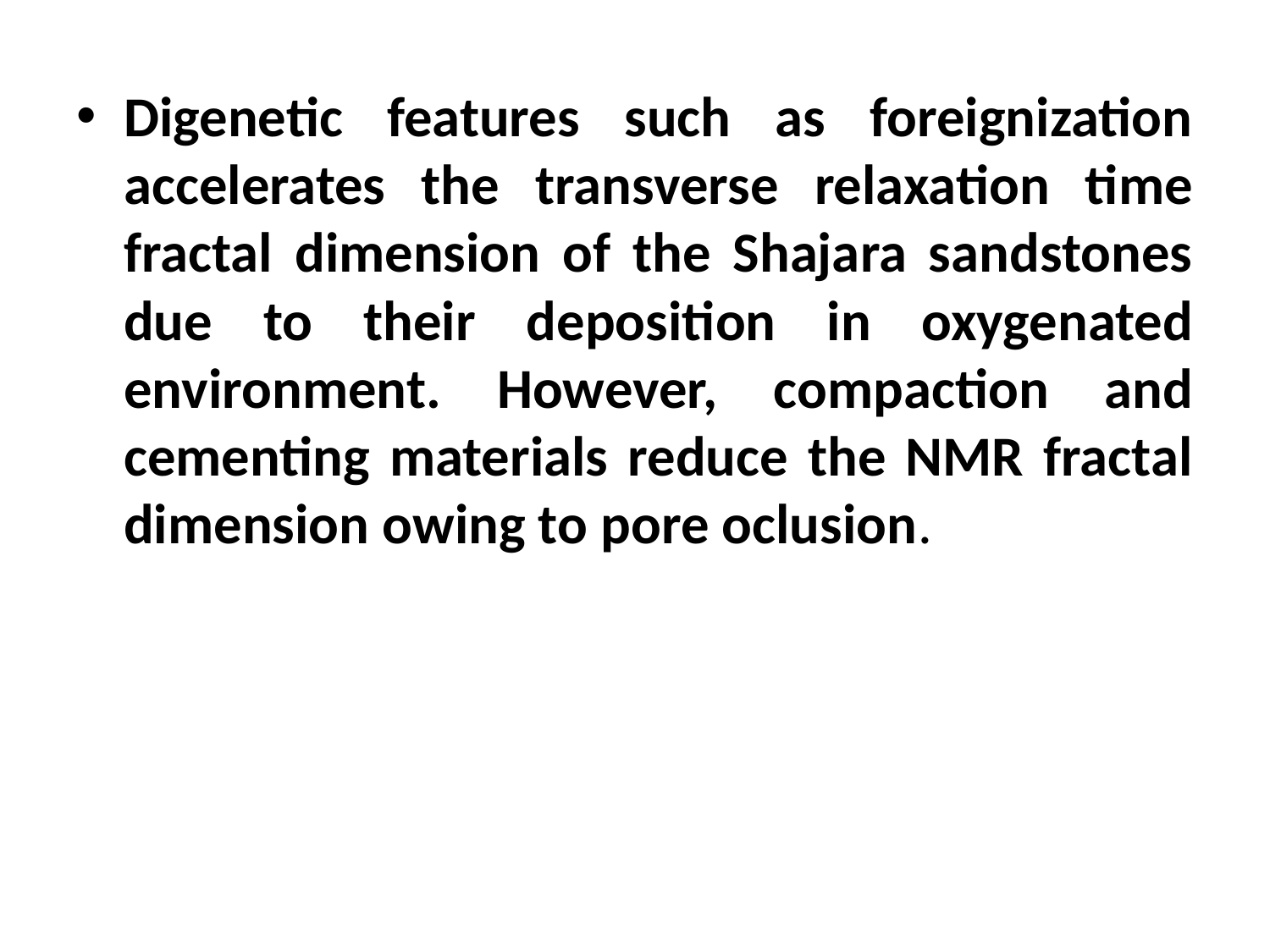

Digenetic features such as foreignization accelerates the transverse relaxation time fractal dimension of the Shajara sandstones due to their deposition in oxygenated environment. However, compaction and cementing materials reduce the NMR fractal dimension owing to pore oclusion.